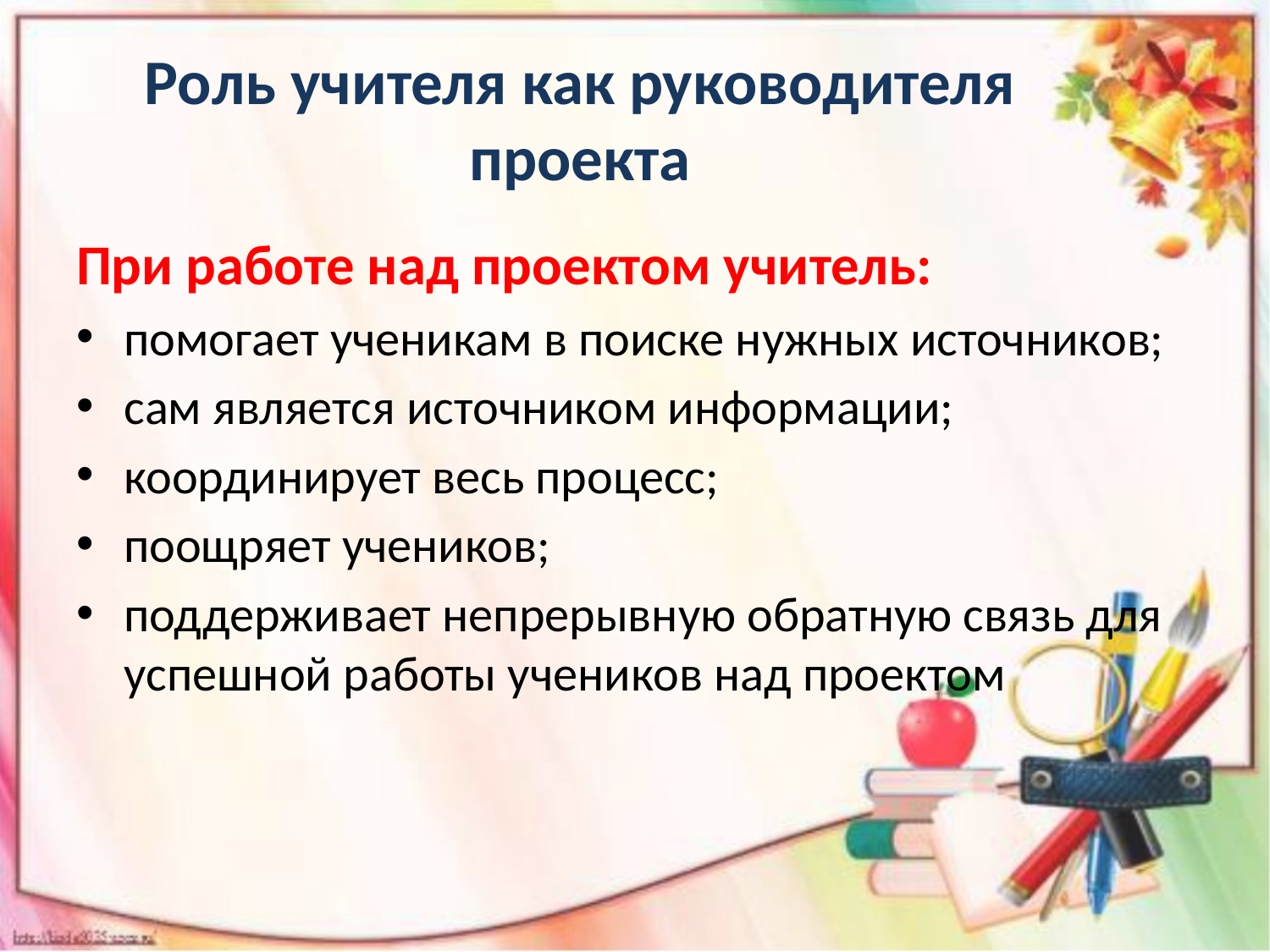

# Роль учителя как руководителя проекта
При работе над проектом учитель:
помогает ученикам в поиске нужных источников;
сам является источником информации;
координирует весь процесс;
поощряет учеников;
поддерживает непрерывную обратную связь для успешной работы учеников над проектом